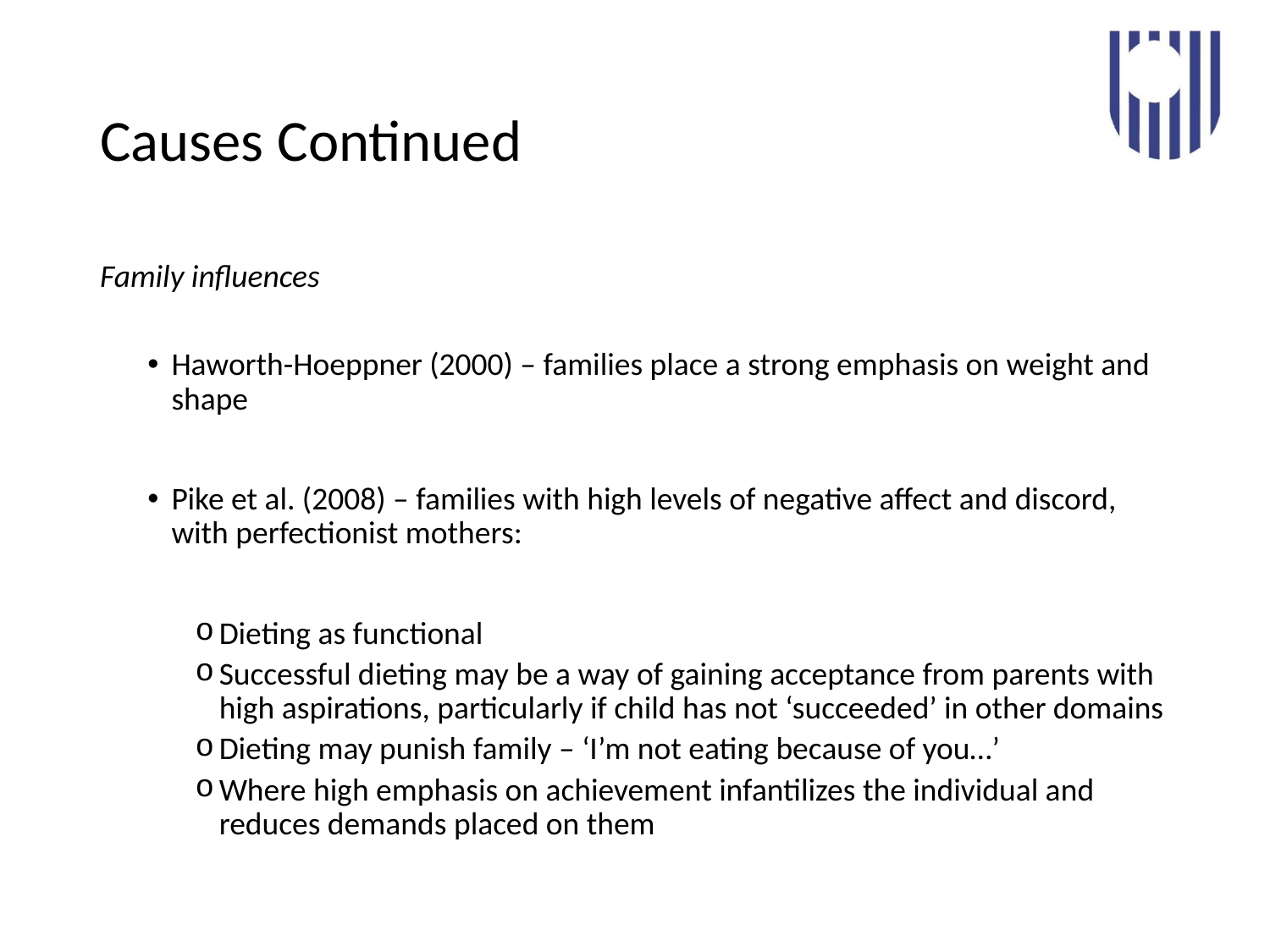

# Causes Continued
Family influences

Haworth-Hoeppner (2000) – families place a strong emphasis on weight and shape

Pike et al. (2008) – families with high levels of negative affect and discord, with perfectionist mothers:

Dieting as functional
Successful dieting may be a way of gaining acceptance from parents with high aspirations, particularly if child has not ‘succeeded’ in other domains
Dieting may punish family – ‘I’m not eating because of you…’
Where high emphasis on achievement infantilizes the individual and reduces demands placed on them